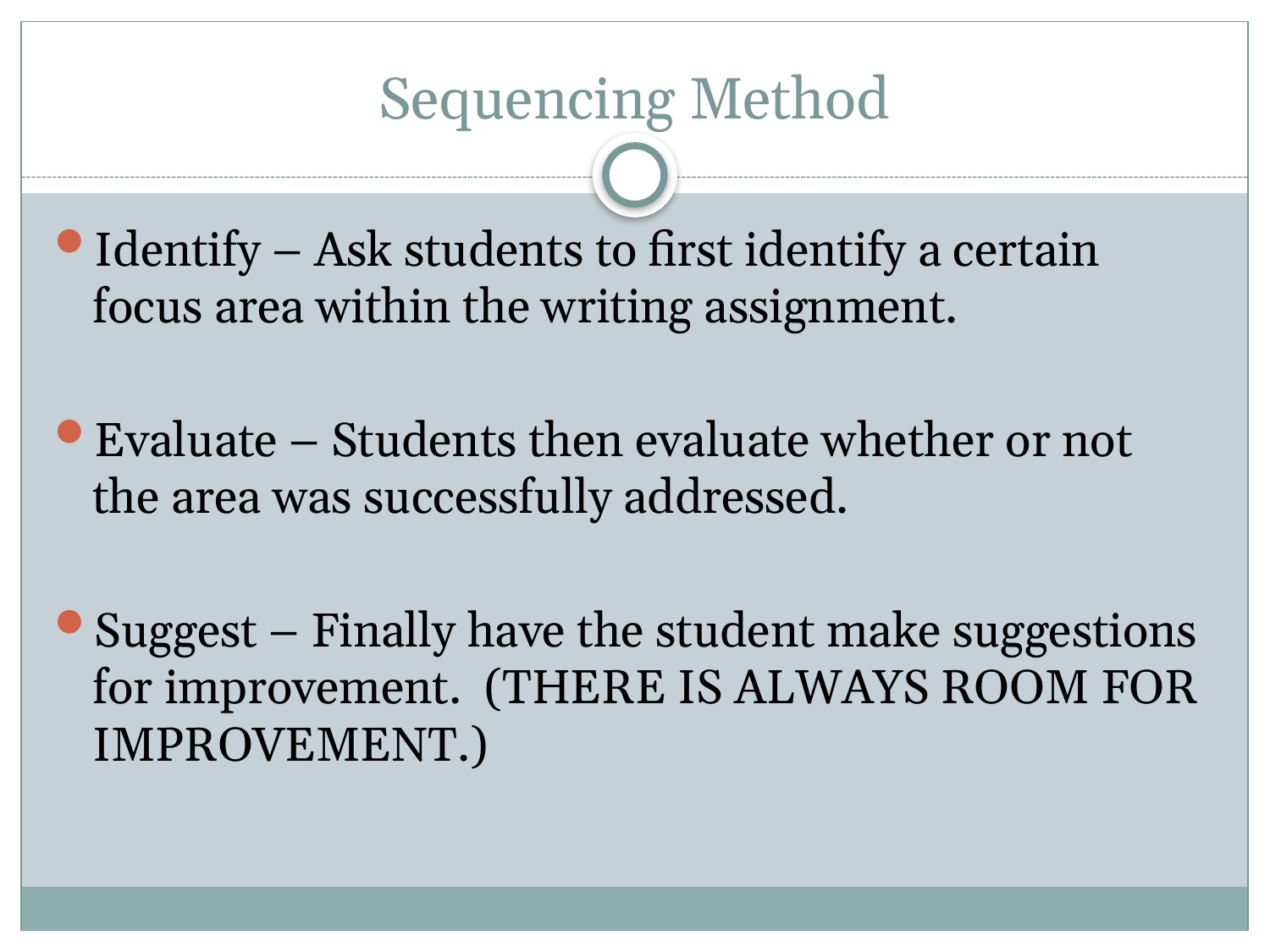

# Sequencing Method
Identify – Ask students to first identify a certain focus area within the writing assignment.

Evaluate – Students then evaluate whether or not the area was successfully addressed.

Suggest – Finally have the student make suggestions for improvement.  (THERE IS ALWAYS ROOM FOR IMPROVEMENT.)